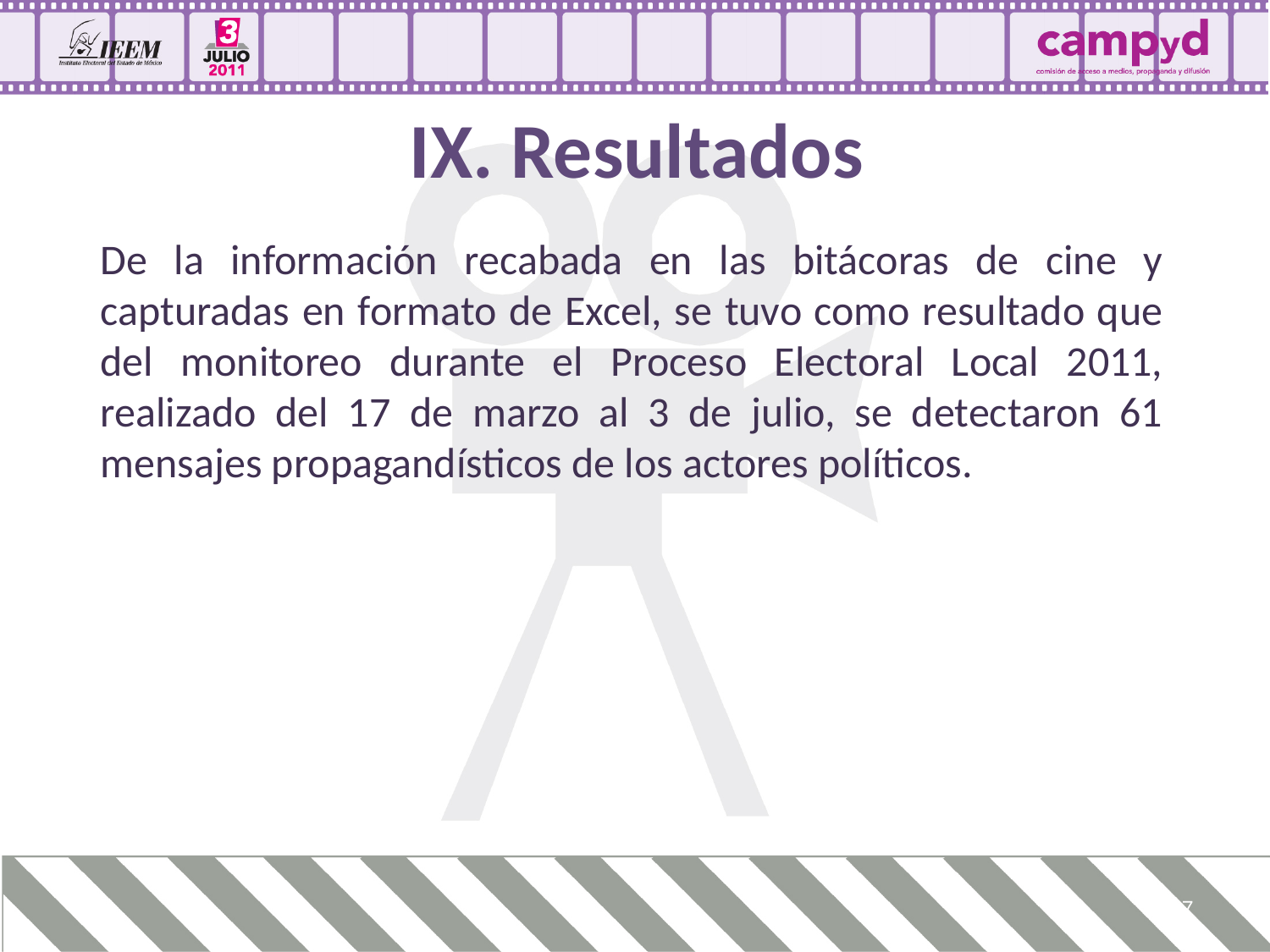

# IX. Resultados
De la información recabada en las bitácoras de cine y capturadas en formato de Excel, se tuvo como resultado que del monitoreo durante el Proceso Electoral Local 2011, realizado del 17 de marzo al 3 de julio, se detectaron 61 mensajes propagandísticos de los actores políticos.

17